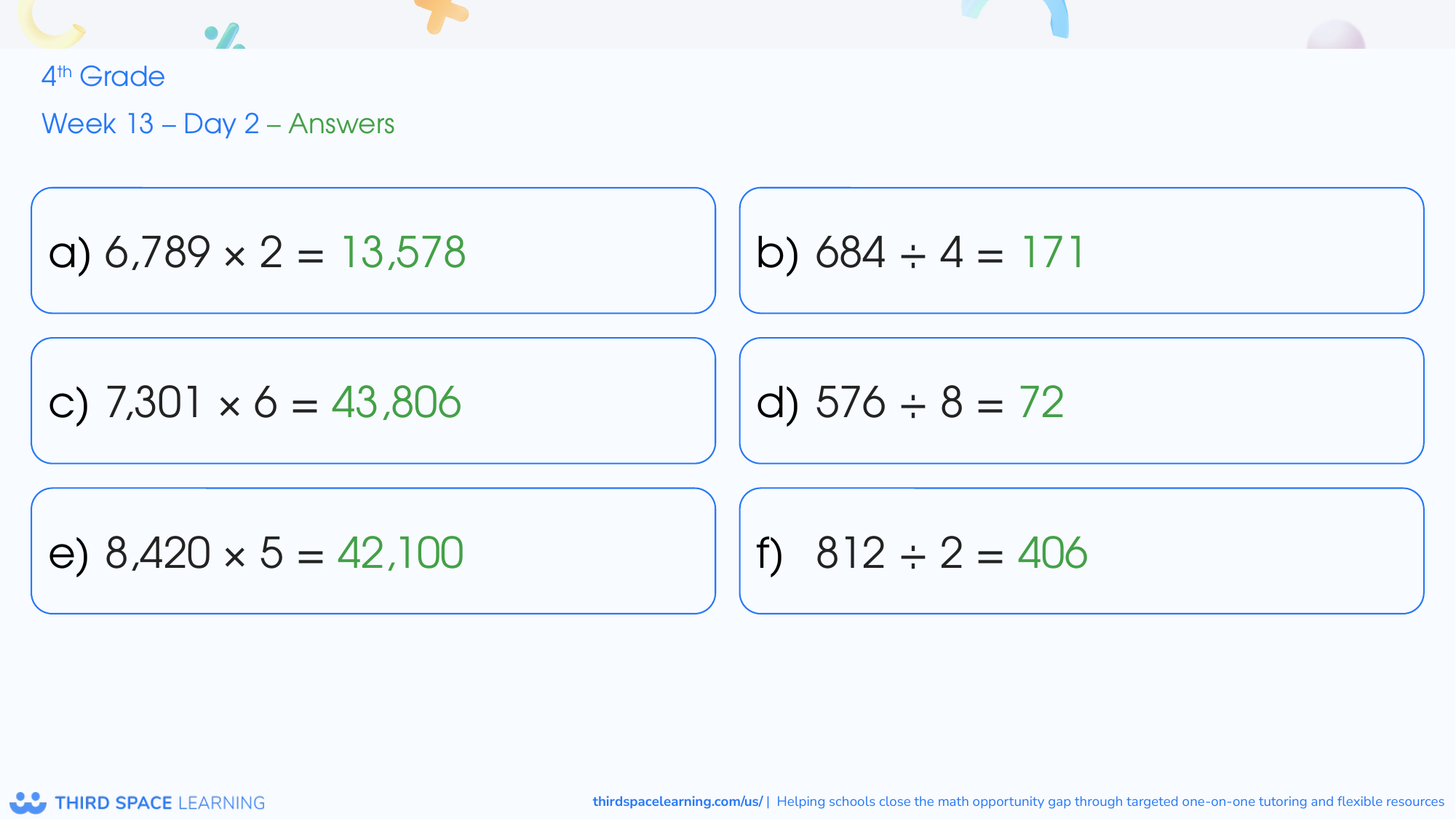

4th Grade
Week 13 – Day 2 – Answers
6,789 × 2 = 13,578
684 ÷ 4 = 171
7,301 × 6 = 43,806
576 ÷ 8 = 72
8,420 × 5 = 42,100
812 ÷ 2 = 406